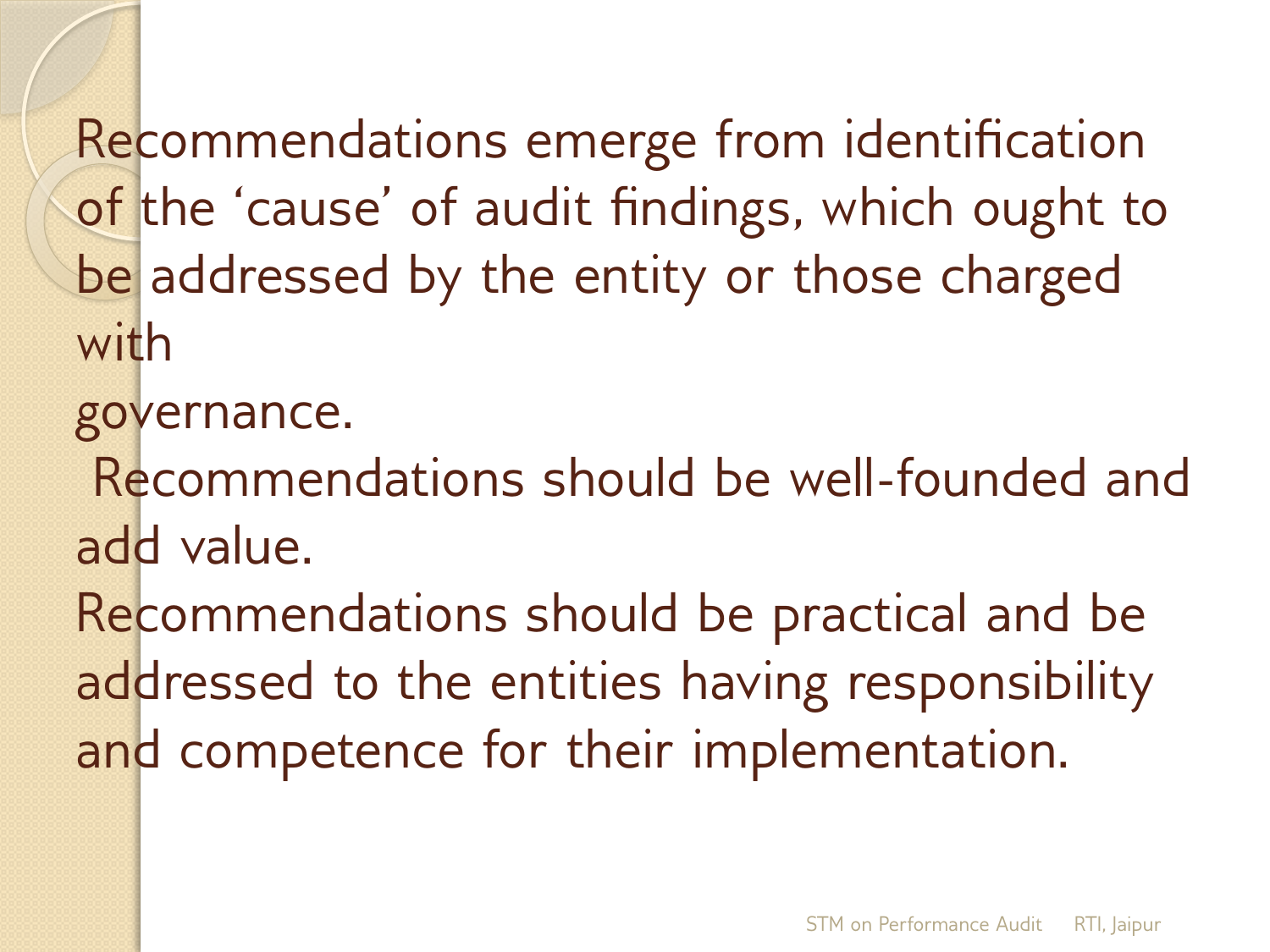

# Recommendations emerge from identification of the ‘cause’ of audit findings, which ought to be addressed by the entity or those charged with governance. Recommendations should be well-founded and add value. Recommendations should be practical and be addressed to the entities having responsibility and competence for their implementation.
STM on Performance Audit     RTI, Jaipur